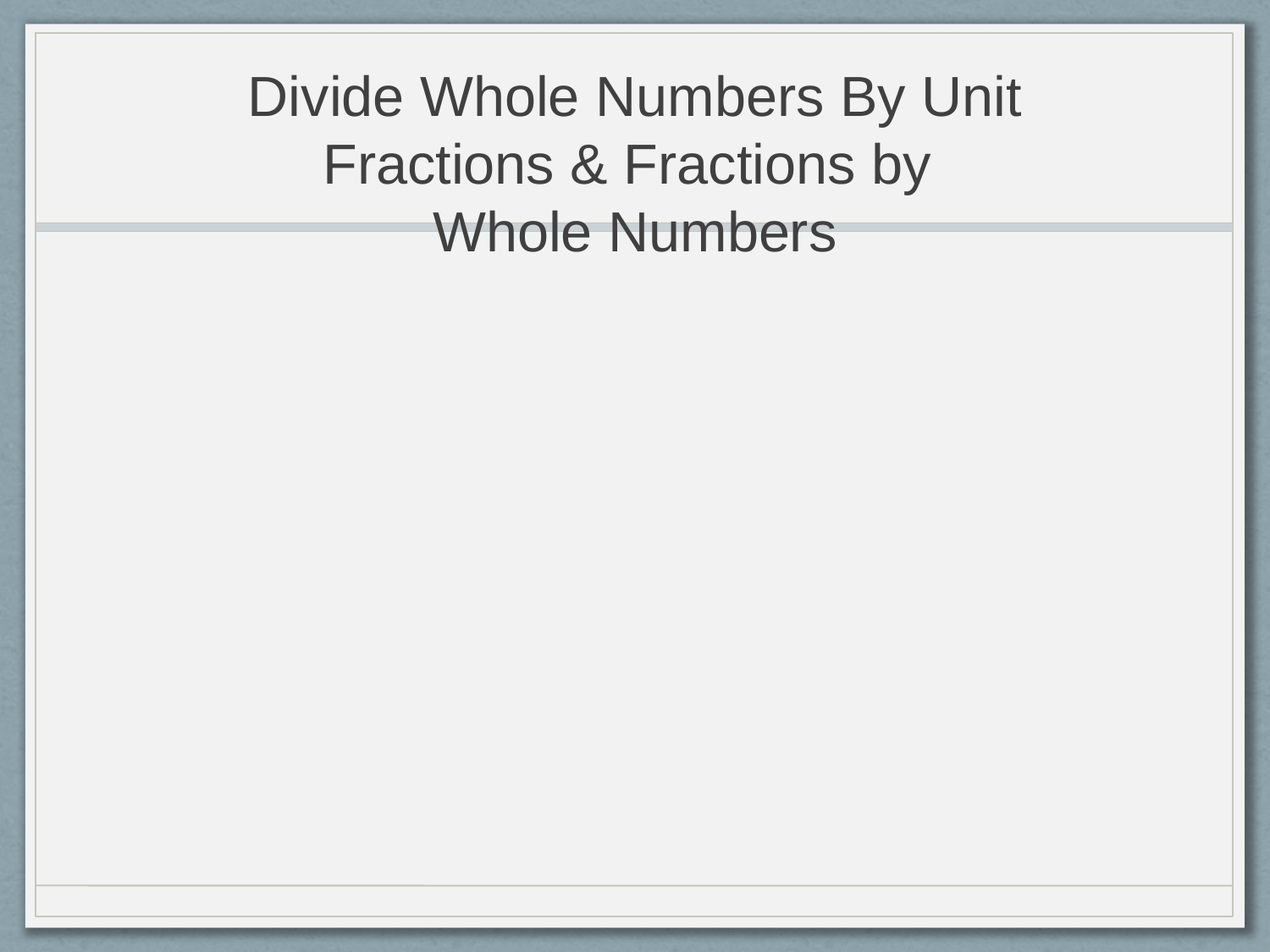

# Divide Whole Numbers By Unit Fractions & Fractions by Whole Numbers